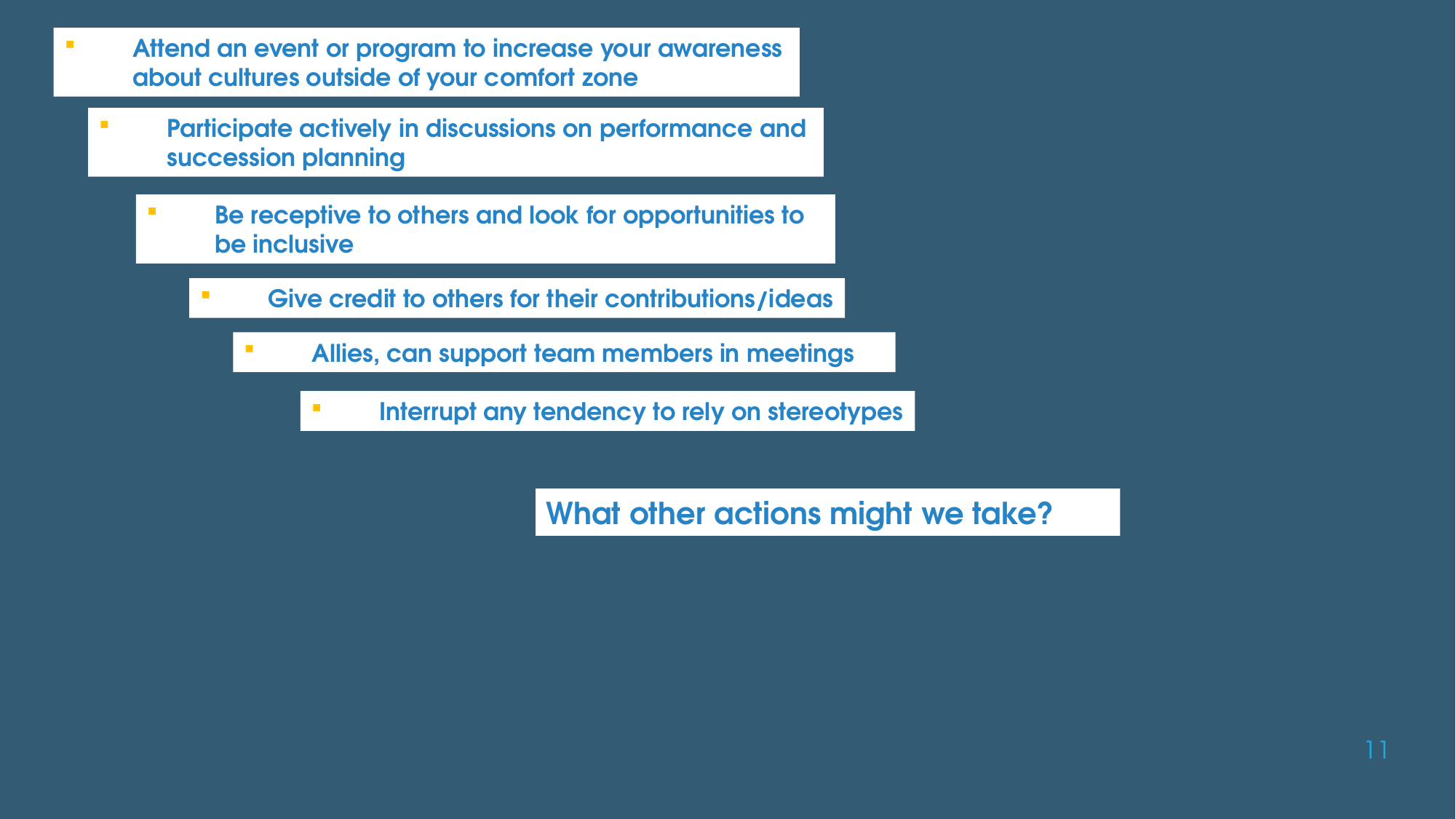

Attend an event or program to increase your awareness about cultures outside of your comfort zone
Participate actively in discussions on performance and succession planning
Be receptive to others and look for opportunities to be inclusive
Give credit to others for their contributions/ideas
Allies, can support team members in meetings
Interrupt any tendency to rely on stereotypes
What other actions might we take?
11